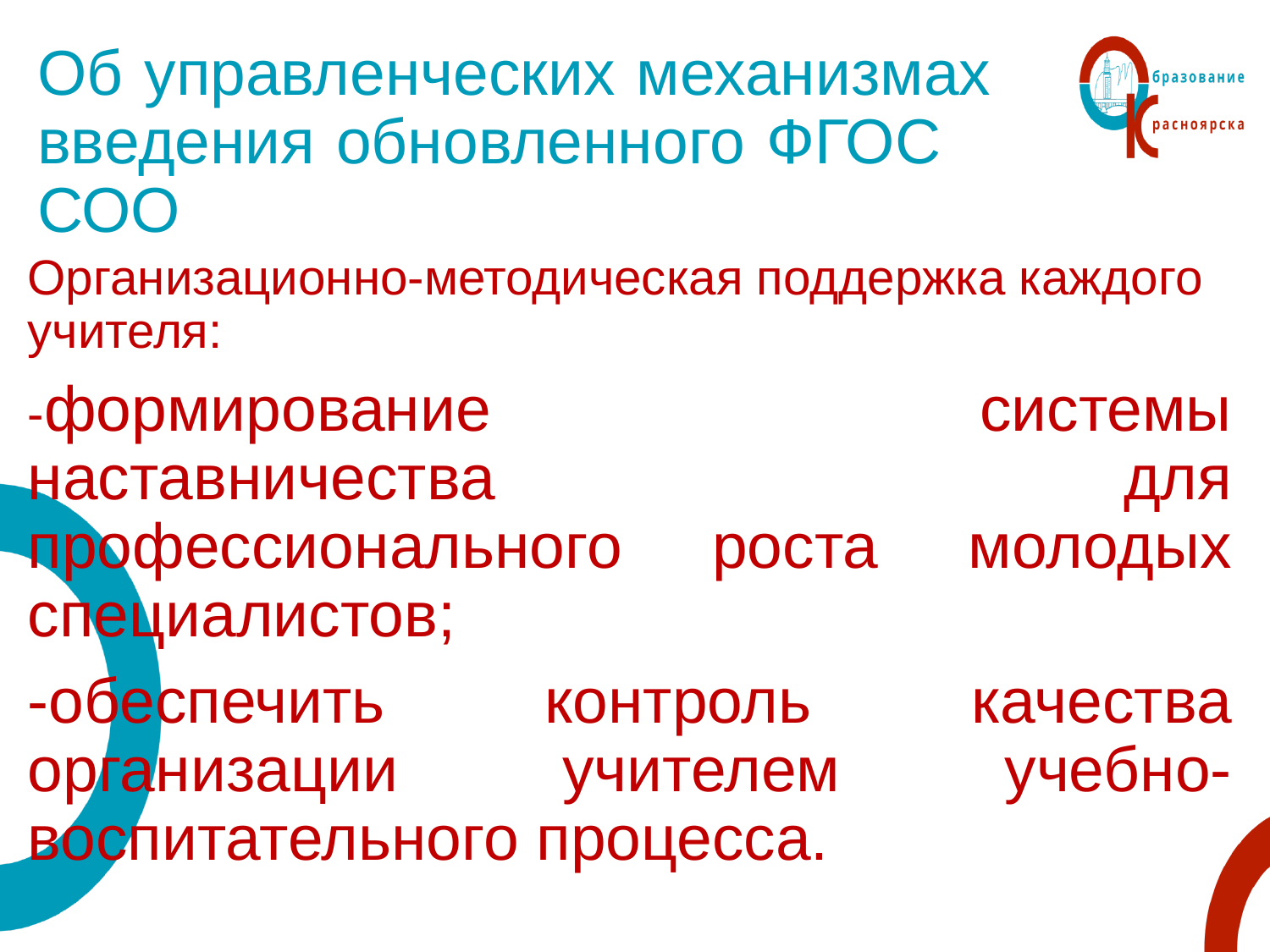

# Об управленческих механизмах введения обновленного ФГОС СОО
Организационно-методическая поддержка каждого учителя:
-формирование системы наставничества для профессионального роста молодых специалистов;
-обеспечить контроль качества организации учителем учебно-воспитательного процесса.